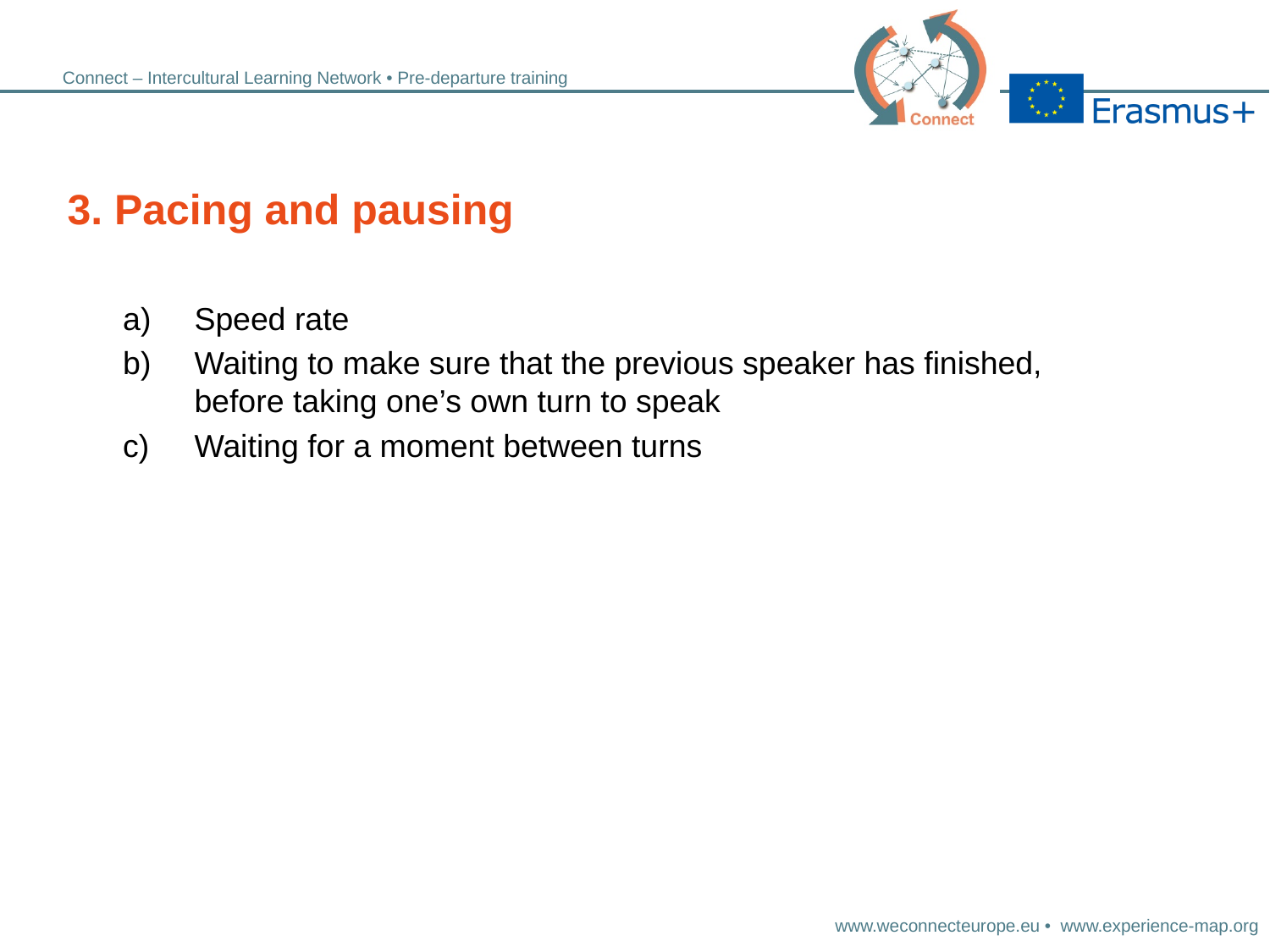

3. Pacing and pausing

Speed rate
Waiting to make sure that the previous speaker has finished, before taking one’s own turn to speak
Waiting for a moment between turns